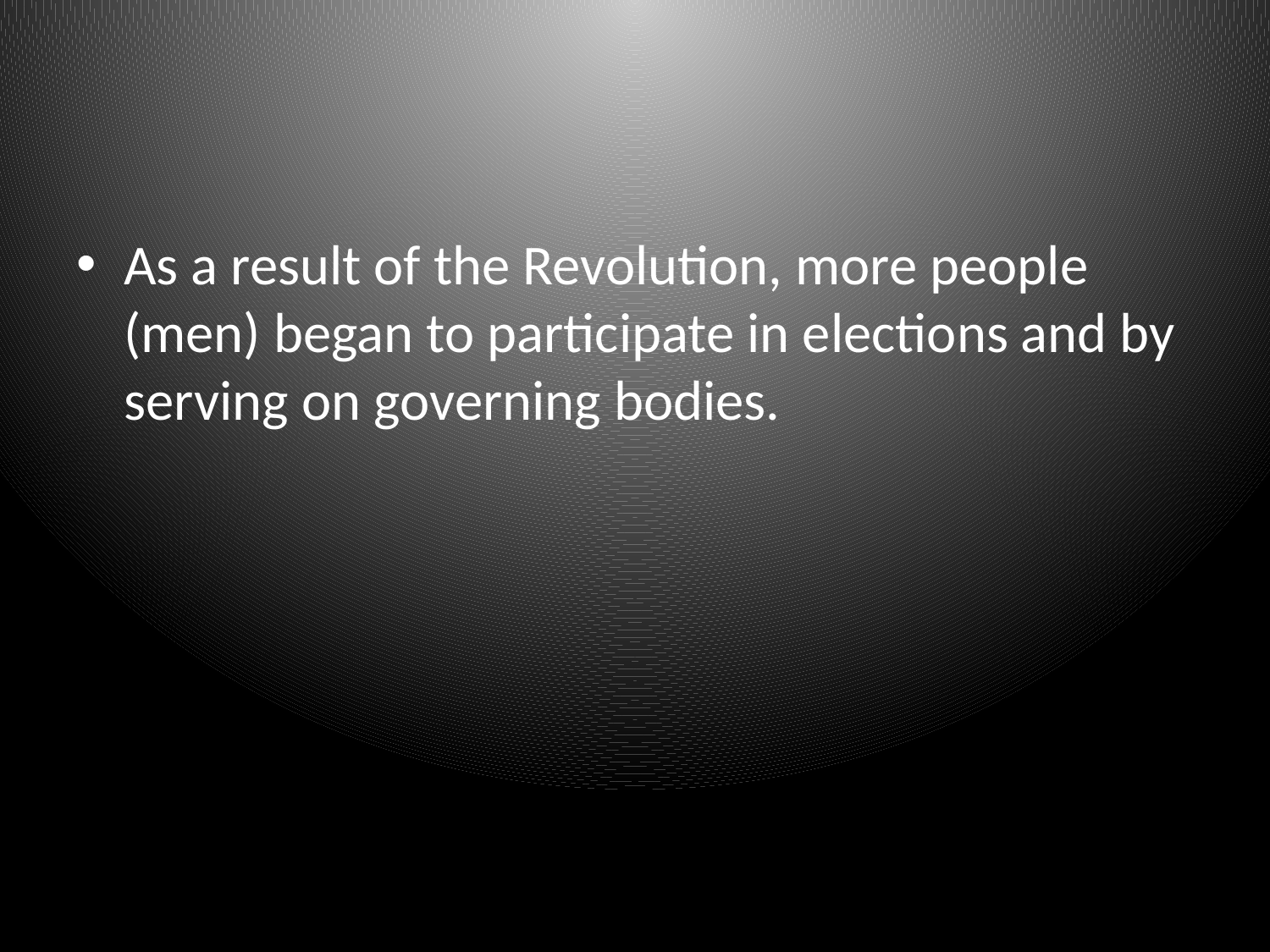

#
As a result of the Revolution, more people (men) began to participate in elections and by serving on governing bodies.